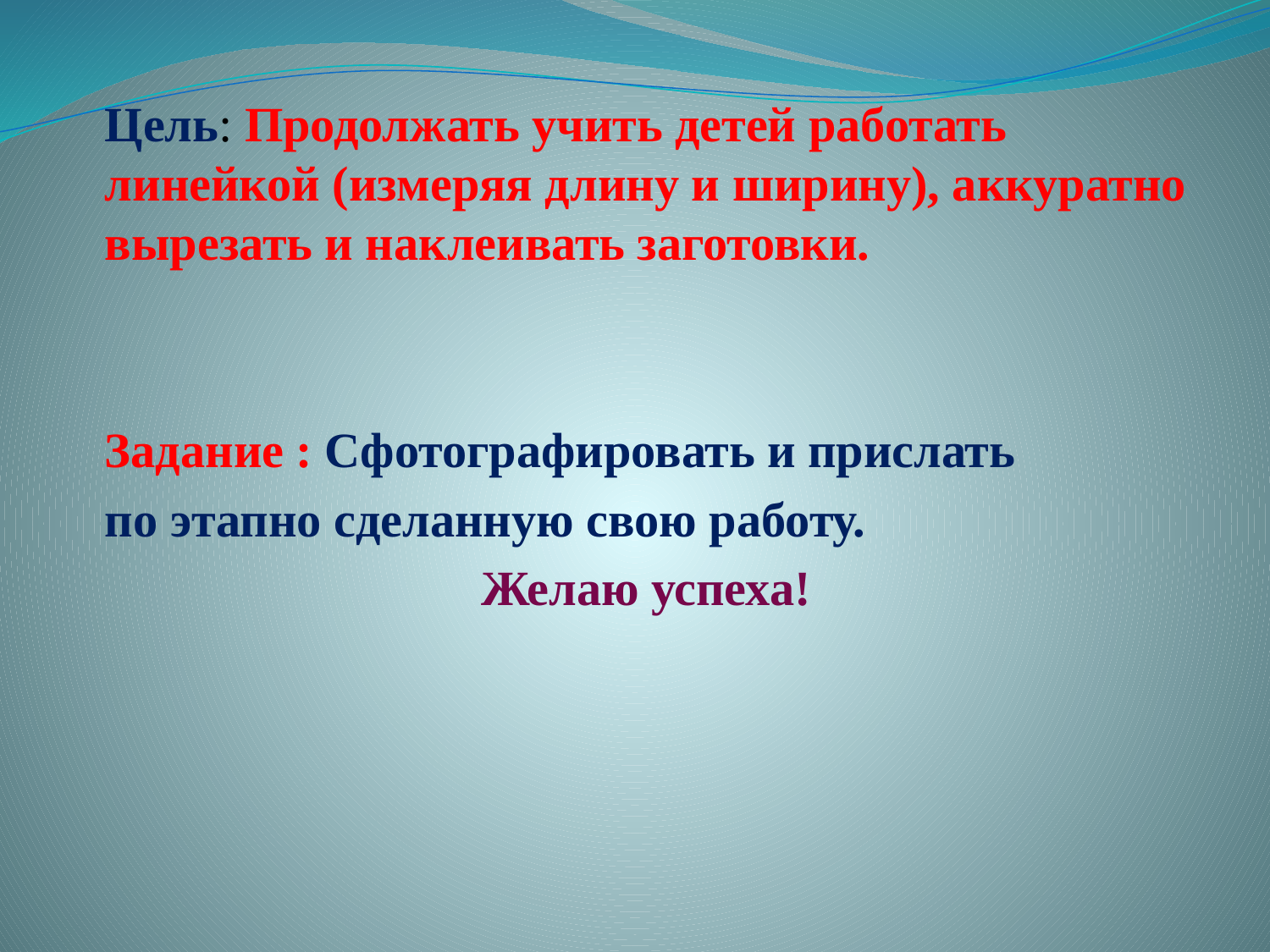

Цель: Продолжать учить детей работать линейкой (измеряя длину и ширину), аккуратно вырезать и наклеивать заготовки.

Задание : Сфотографировать и прислать
по этапно сделанную свою работу.
Желаю успеха!
#